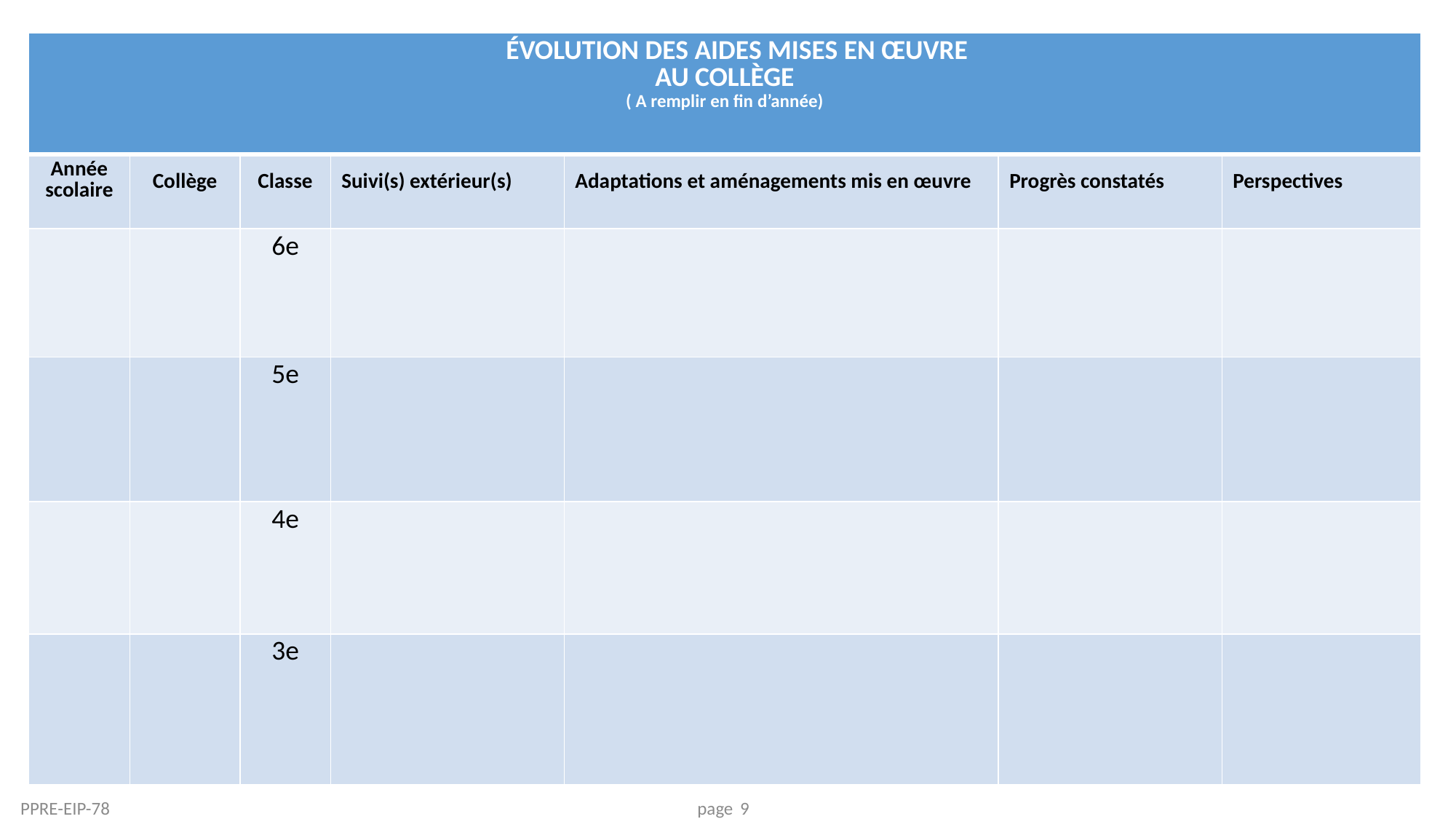

| ÉVOLUTION DES AIDES MISES EN ŒUVRE AU COLLÈGE ( A remplir en fin d’année) |  |  |  |  |  |  |
| --- | --- | --- | --- | --- | --- | --- |
| Année scolaire | Collège | Classe | Suivi(s) extérieur(s) | Adaptations et aménagements mis en œuvre | Progrès constatés | Perspectives |
|  |  | 6e |  |  |  |  |
|  |  | 5e |  |  |  |  |
|  |  | 4e |  |  |  |  |
|  |  | 3e |  |  |  |  |
#

PPRE-EIP-78                                                                                                                                             page 9